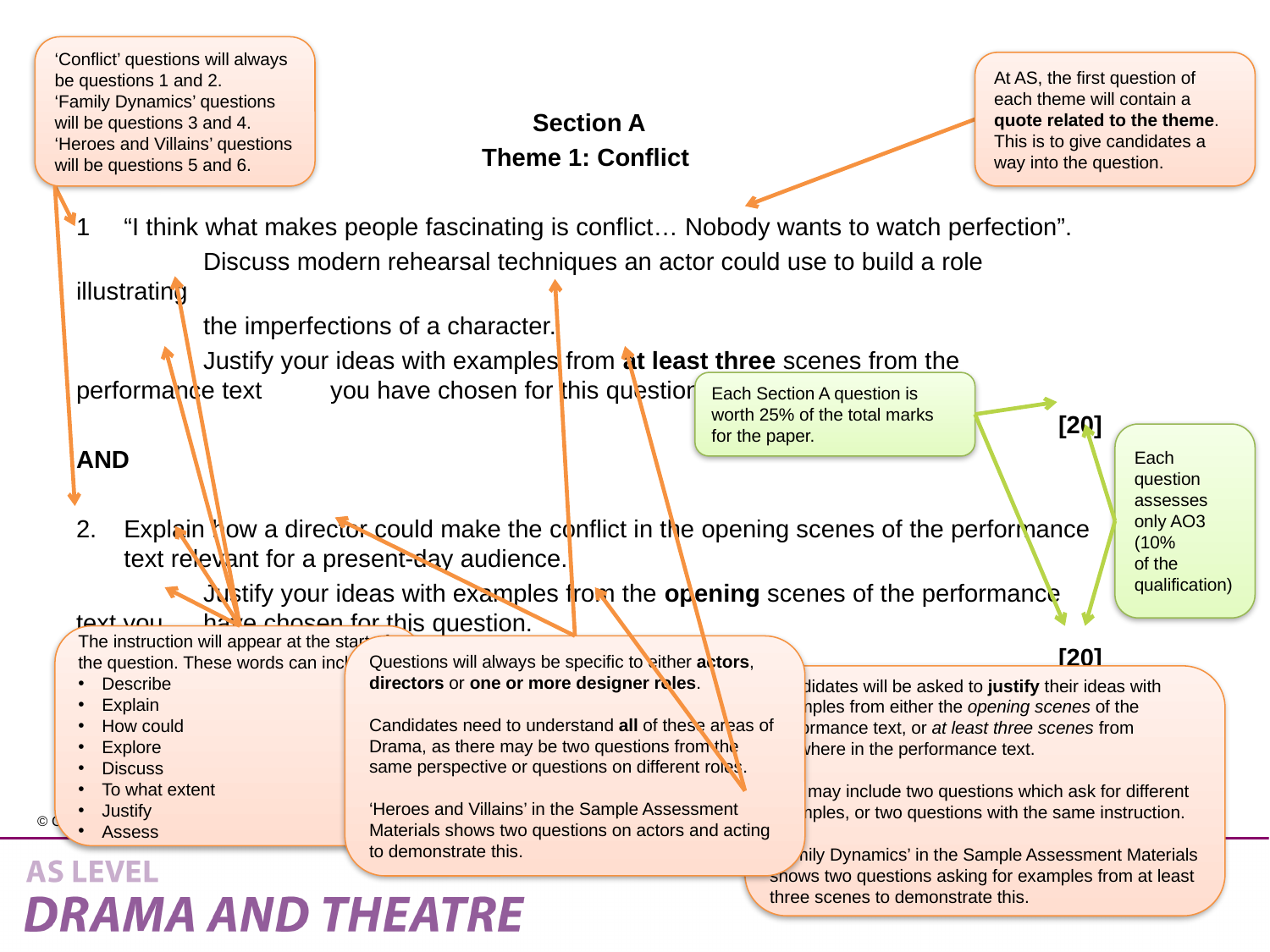

‘Conflict’ questions will always be questions 1 and 2.
‘Family Dynamics’ questions will be questions 3 and 4.
‘Heroes and Villains’ questions will be questions 5 and 6.
At AS, the first question of each theme will contain a quote related to the theme. This is to give candidates a way into the question.

Section A
Theme 1: Conflict

“I think what makes people fascinating is conflict… Nobody wants to watch perfection”.
	Discuss modern rehearsal techniques an actor could use to build a role illustrating
	the imperfections of a character.
	Justify your ideas with examples from at least three scenes from the performance text 	you have chosen for this question.
[20]
AND

Explain how a director could make the conflict in the opening scenes of the performance text relevant for a present-day audience.
	Justify your ideas with examples from the opening scenes of the performance text you 	have chosen for this question.
[20]

Each Section A question is worth 25% of the total marks for the paper.
Each question assesses only AO3 (10%
of the qualification)
The instruction will appear at the start of the question. These words can include:
Describe
Explain
How could
Explore
Discuss
To what extent
Justify
Assess

Questions will always be specific to either actors, directors or one or more designer roles.

Candidates need to understand all of these areas of Drama, as there may be two questions from the same perspective or questions on different roles.

‘Heroes and Villains’ in the Sample Assessment Materials shows two questions on actors and acting to demonstrate this.

Candidates will be asked to justify their ideas with examples from either the opening scenes of the performance text, or at least three scenes from anywhere in the performance text.

This may include two questions which ask for different examples, or two questions with the same instruction.

‘Family Dynamics’ in the Sample Assessment Materials shows two questions asking for examples from at least three scenes to demonstrate this.